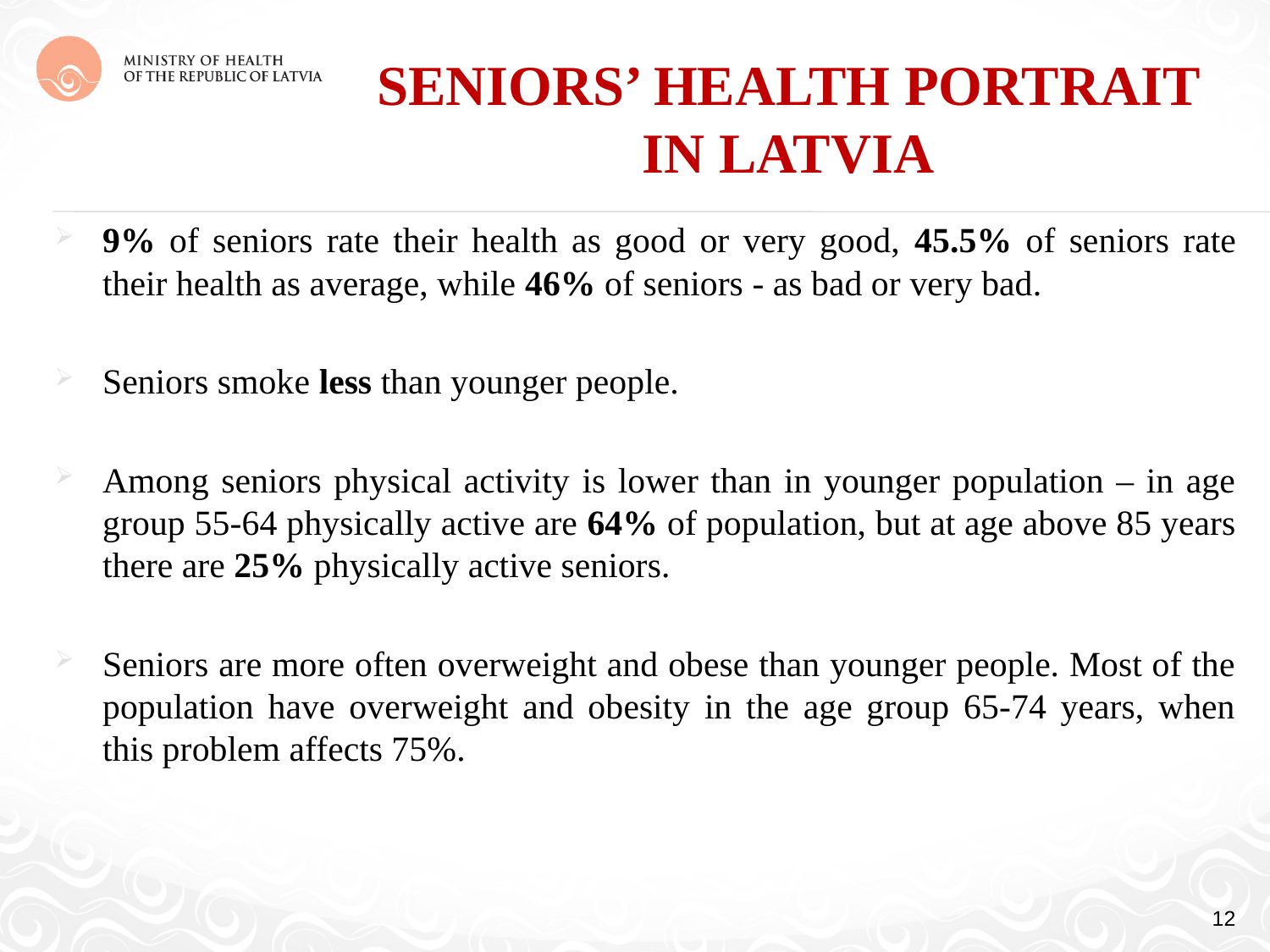

# Seniors’ health portrait in Latvia
9% of seniors rate their health as good or very good, 45.5% of seniors rate their health as average, while 46% of seniors - as bad or very bad.

Seniors smoke less than younger people.

Among seniors physical activity is lower than in younger population – in age group 55-64 physically active are 64% of population, but at age above 85 years there are 25% physically active seniors.

Seniors are more often overweight and obese than younger people. Most of the population have overweight and obesity in the age group 65-74 years, when this problem affects 75%.
12